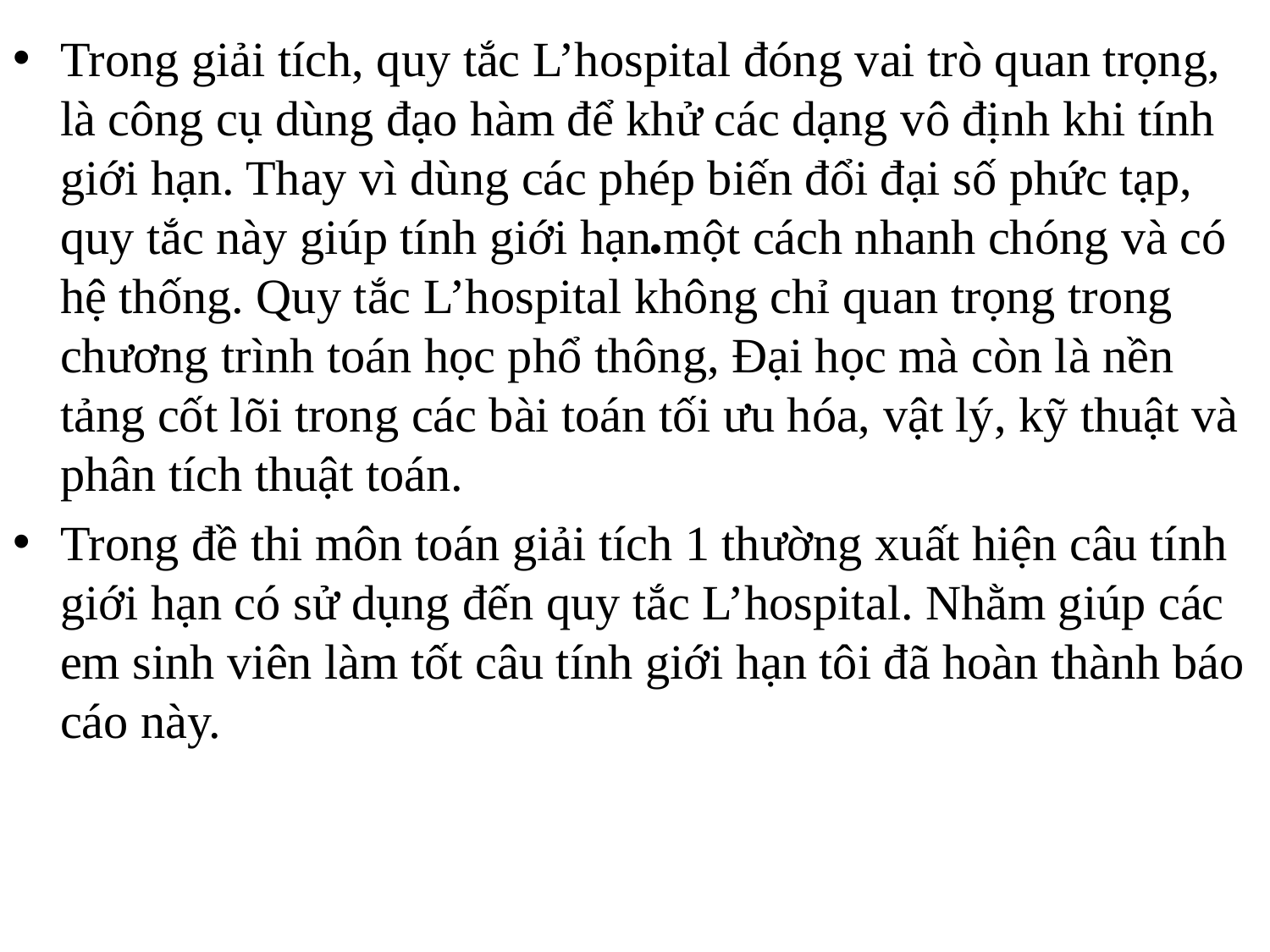

Trong giải tích, quy tắc L’hospital đóng vai trò quan trọng, là công cụ dùng đạo hàm để khử các dạng vô định khi tính giới hạn. Thay vì dùng các phép biến đổi đại số phức tạp, quy tắc này giúp tính giới hạn một cách nhanh chóng và có hệ thống. Quy tắc L’hospital không chỉ quan trọng trong chương trình toán học phổ thông, Đại học mà còn là nền tảng cốt lõi trong các bài toán tối ưu hóa, vật lý, kỹ thuật và phân tích thuật toán.
Trong đề thi môn toán giải tích 1 thường xuất hiện câu tính giới hạn có sử dụng đến quy tắc L’hospital. Nhằm giúp các em sinh viên làm tốt câu tính giới hạn tôi đã hoàn thành báo cáo này.

# .